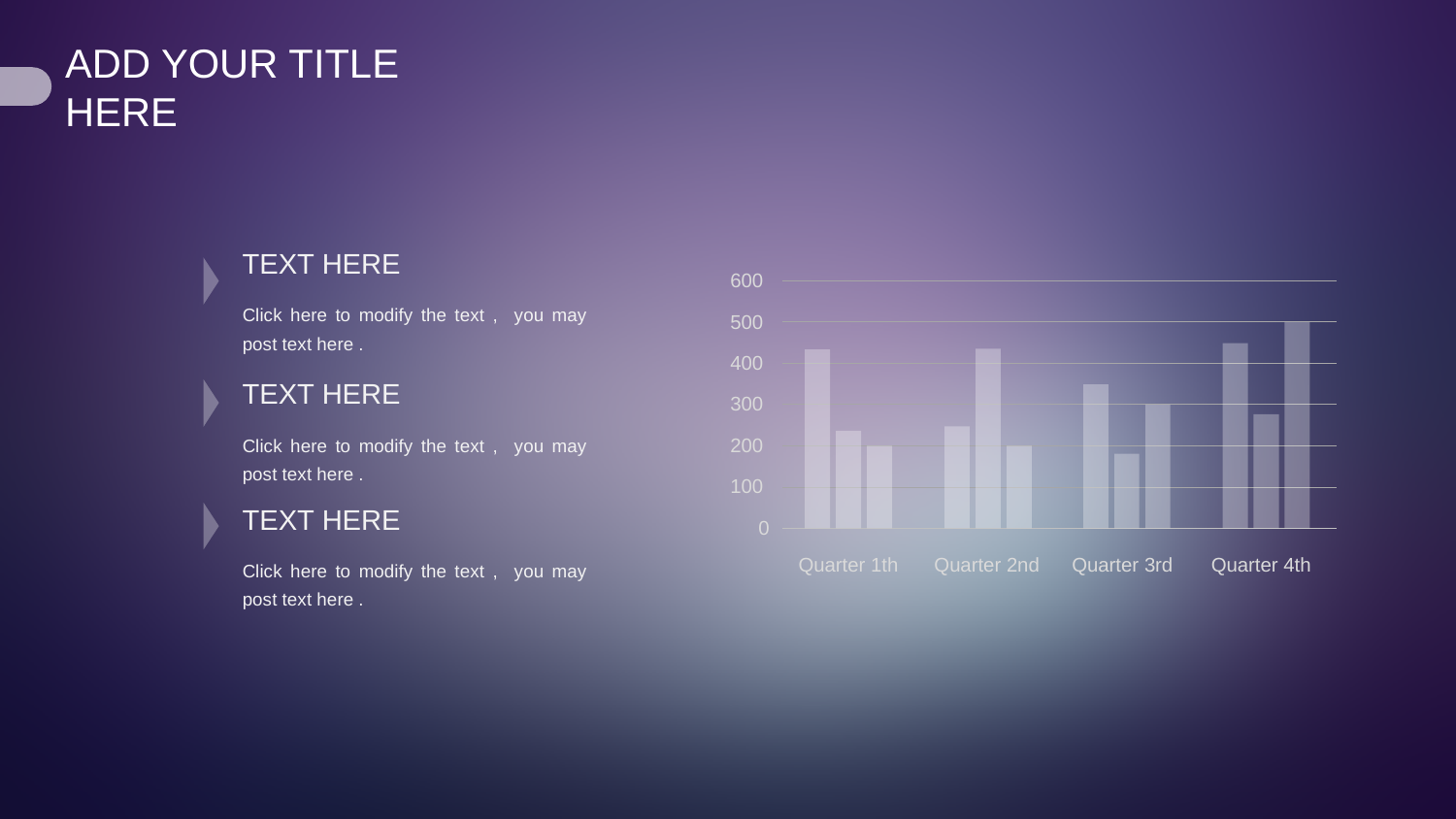

TEXT HERE

600

Click here to modify the text ,  you may post text here .
500

400

TEXT HERE

300

Click here to modify the text ,  you may post text here .

200

100

TEXT HERE

0

 Quarter 1th
Quarter 2nd
Quarter 3rd
Quarter 4th
Click here to modify the text ,  you may post text here .